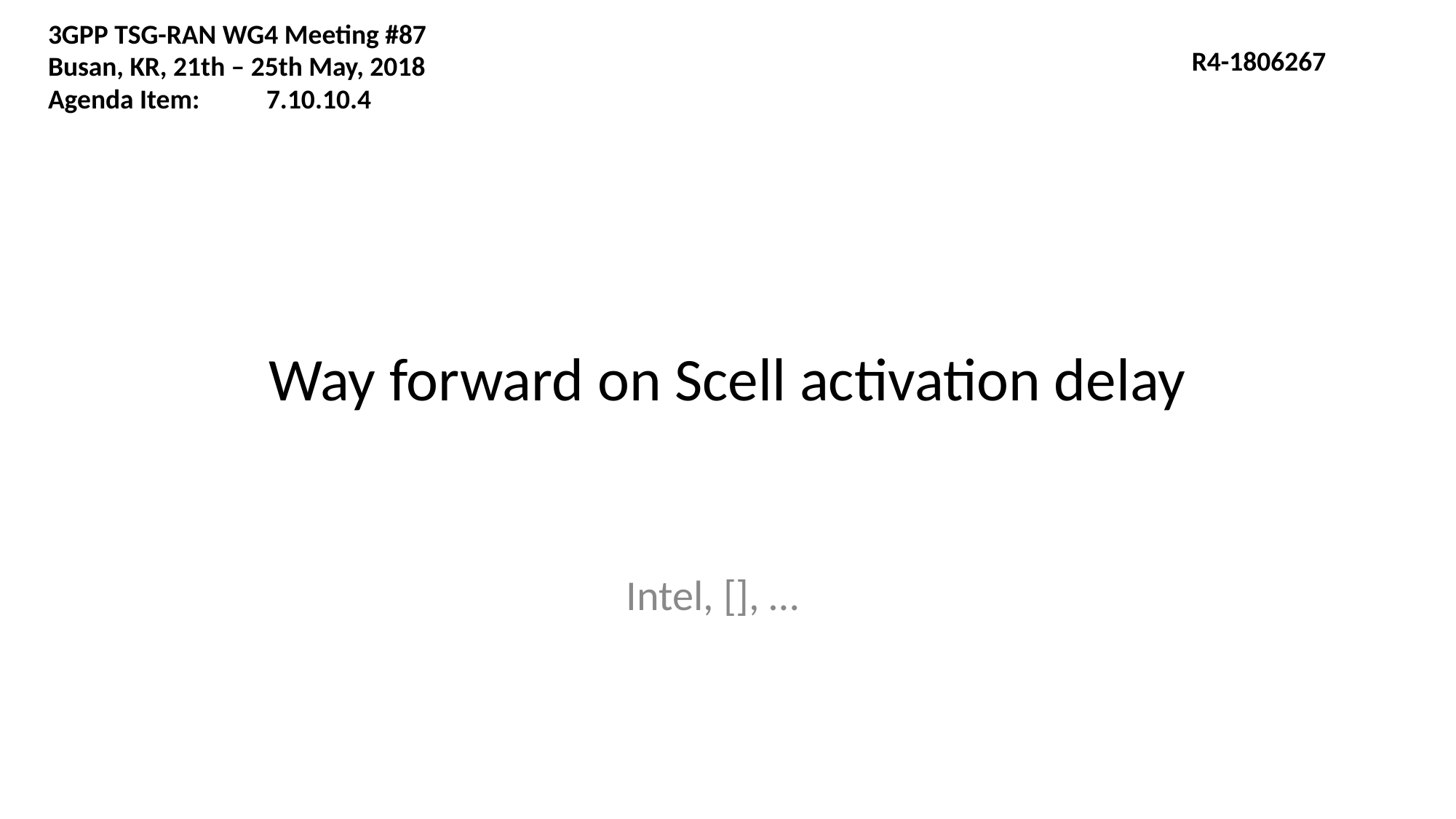

3GPP TSG-RAN WG4 Meeting #87	                                         Busan, KR, 21th – 25th May, 2018
Agenda Item:	7.10.10.4
R4-1806267
# Way forward on Scell activation delay
Intel, [], …